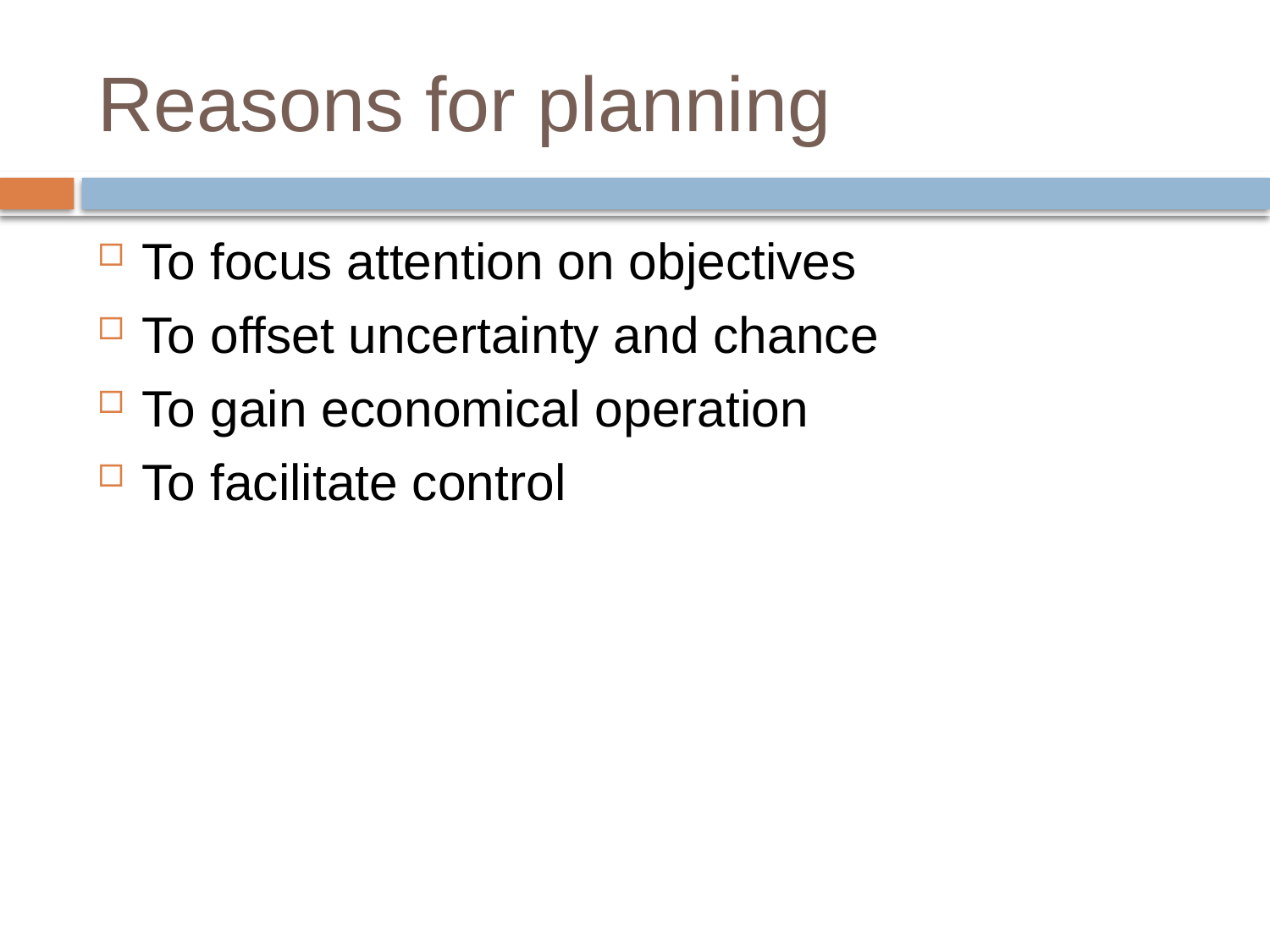

# Reasons for planning
To focus attention on objectives
To offset uncertainty and chance
To gain economical operation
To facilitate control